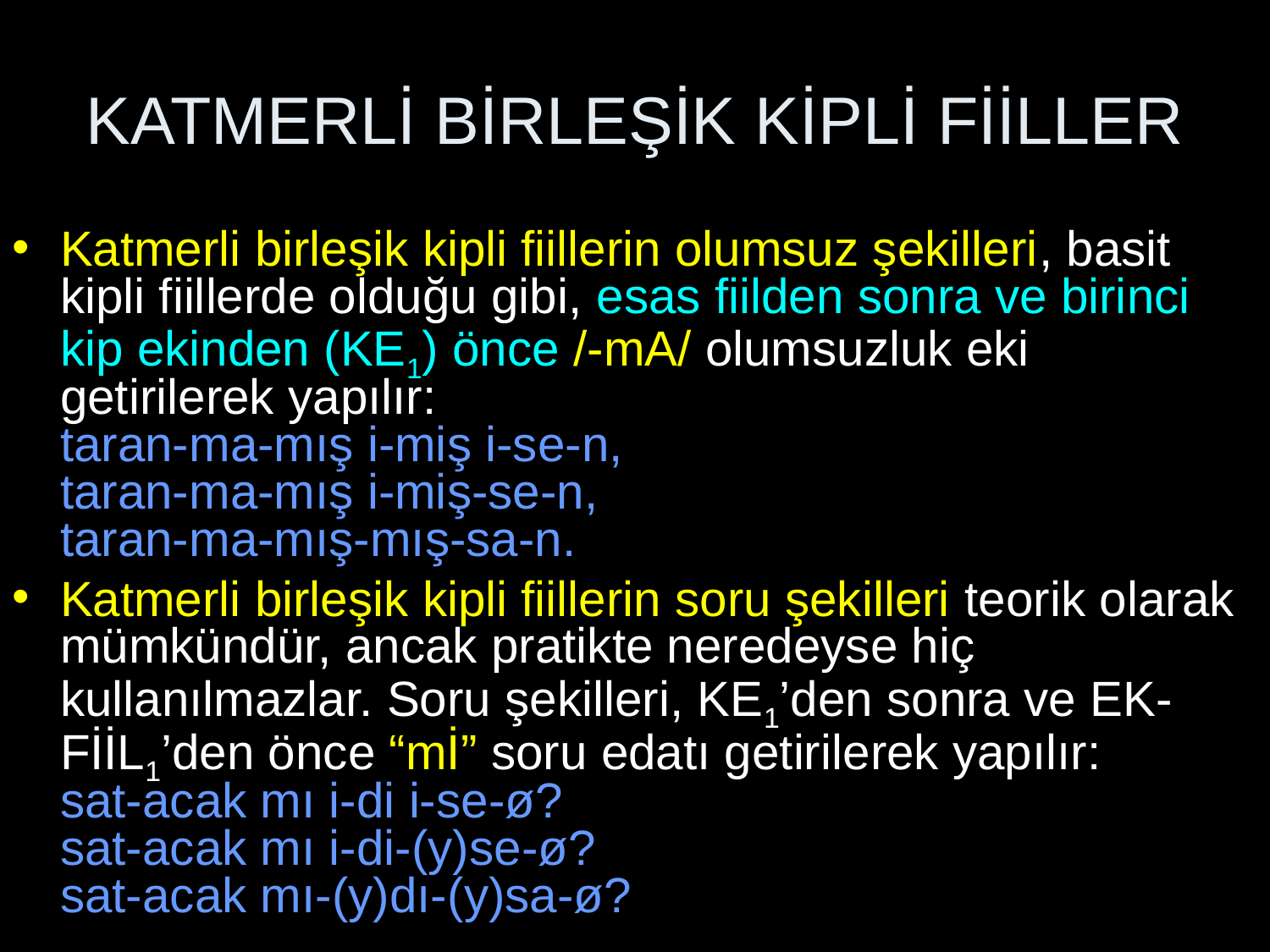

# KATMERLİ BİRLEŞİK KİPLİ FİİLLER
Katmerli birleşik kipli fiillerin olumsuz şekilleri, basit kipli fiillerde olduğu gibi, esas fiilden sonra ve birinci kip ekinden (KE1) önce /-mA/ olumsuzluk eki getirilerek yapılır:
taran-ma-mış i-miş i-se-n,
taran-ma-mış i-miş-se-n,
taran-ma-mış-mış-sa-n.
Katmerli birleşik kipli fiillerin soru şekilleri teorik olarak mümkündür, ancak pratikte neredeyse hiç kullanılmazlar. Soru şekilleri, KE1’den sonra ve EK-FİİL1’den önce “mİ” soru edatı getirilerek yapılır:
sat-acak mı i-di i-se-ø?
sat-acak mı i-di-(y)se-ø?
sat-acak mı-(y)dı-(y)sa-ø?